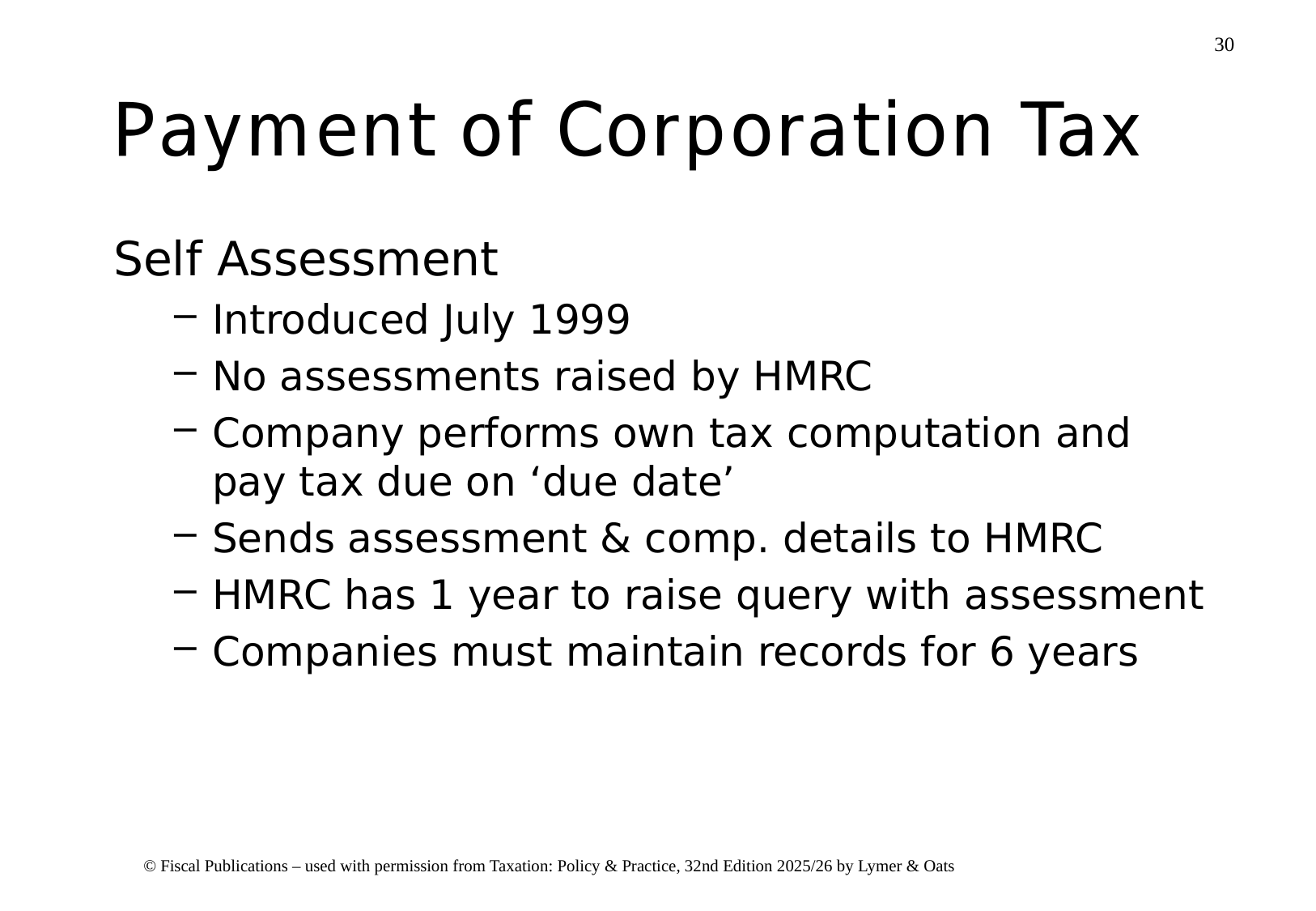

# Payment of Corporation Tax
Self Assessment
Introduced July 1999
No assessments raised by HMRC
Company performs own tax computation and pay tax due on ‘due date’
Sends assessment & comp. details to HMRC
HMRC has 1 year to raise query with assessment
Companies must maintain records for 6 years